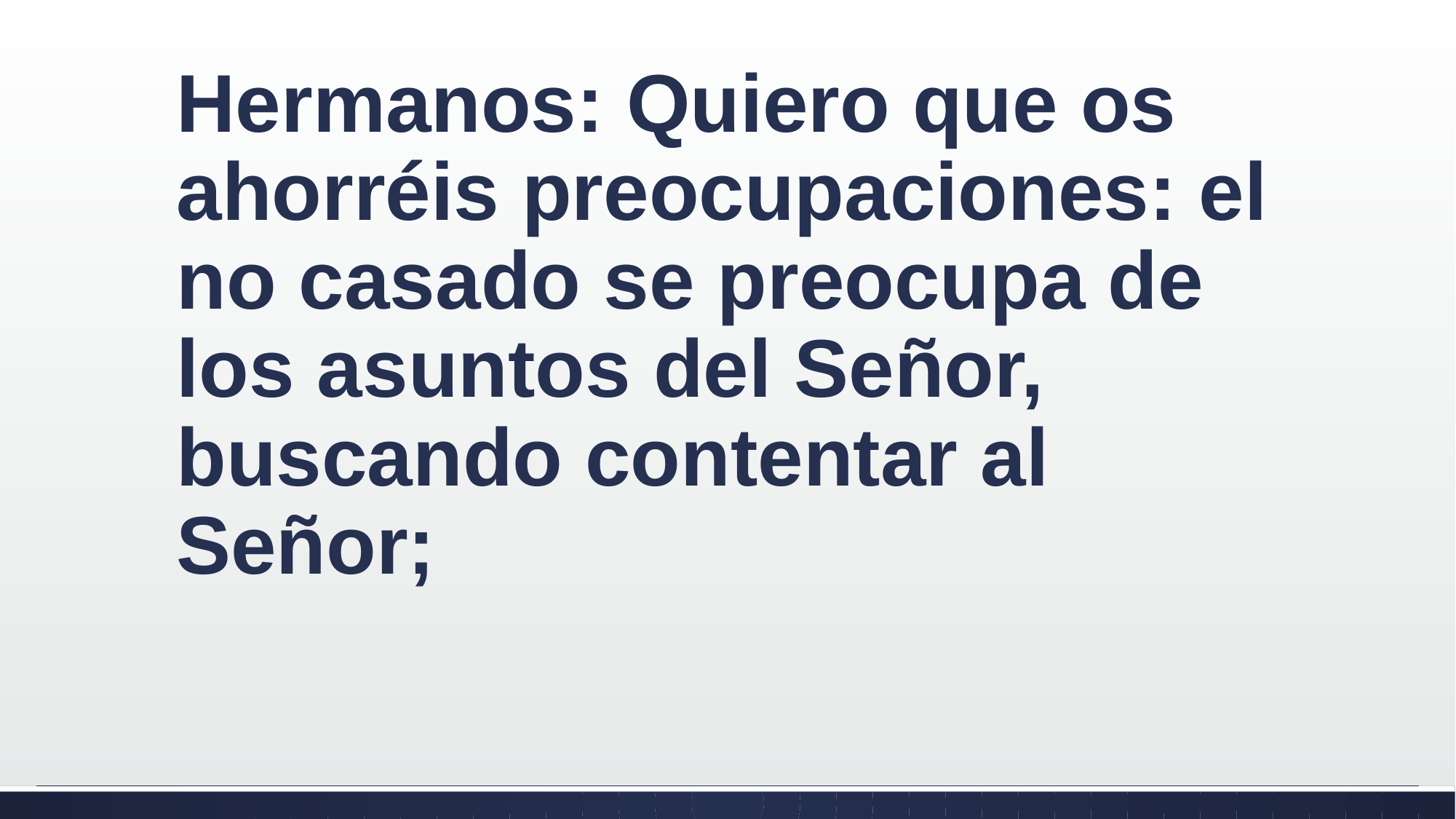

#
Hermanos: Quiero que os ahorréis preocupaciones: el no casado se preocupa de los asuntos del Señor, buscando contentar al  Señor;